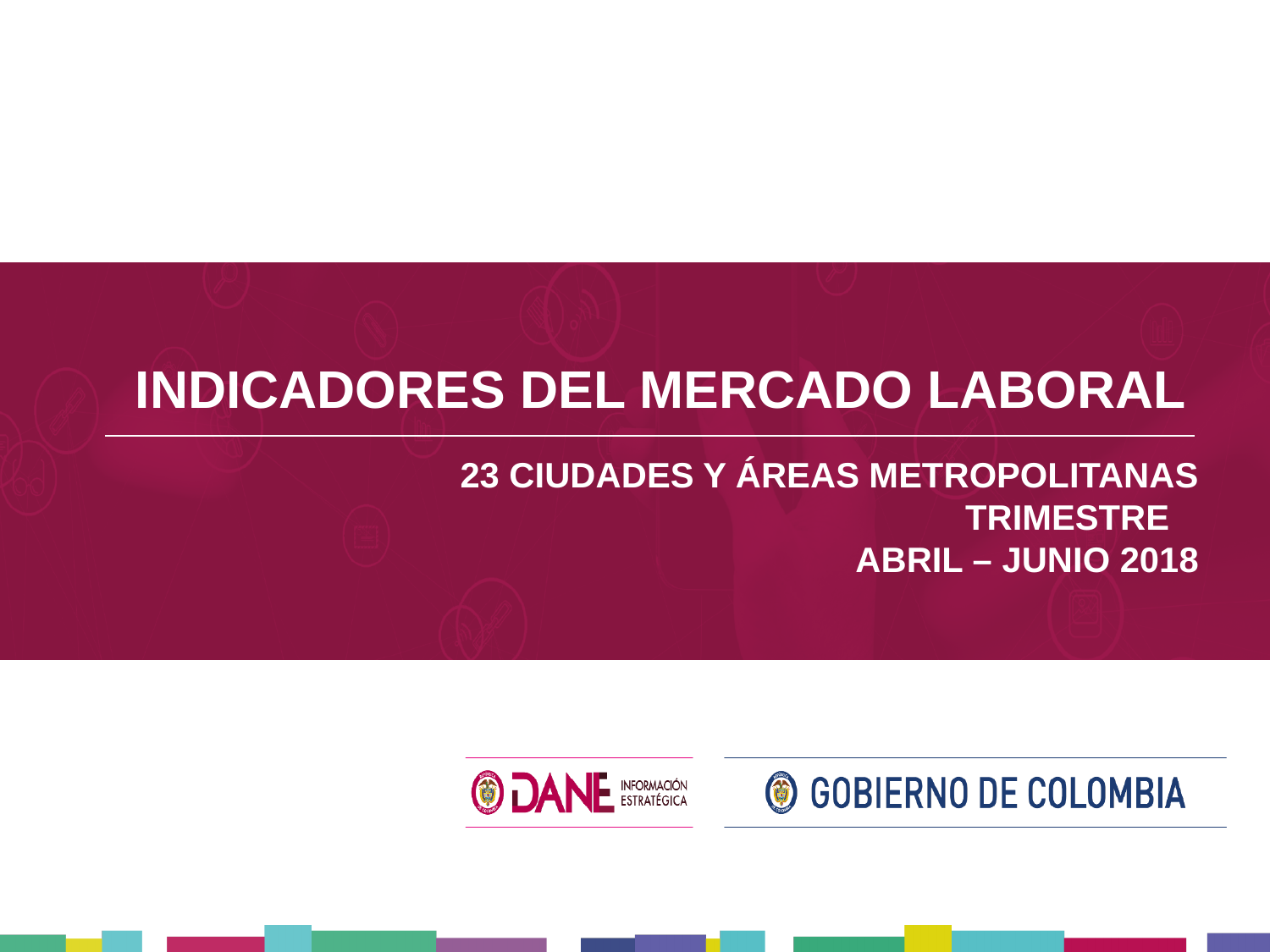

INDICADORES DEL MERCADO LABORAL
23 CIUDADES Y ÁREAS METROPOLITANAS
TRIMESTRE
		        ABRIL – JUNIO 2018